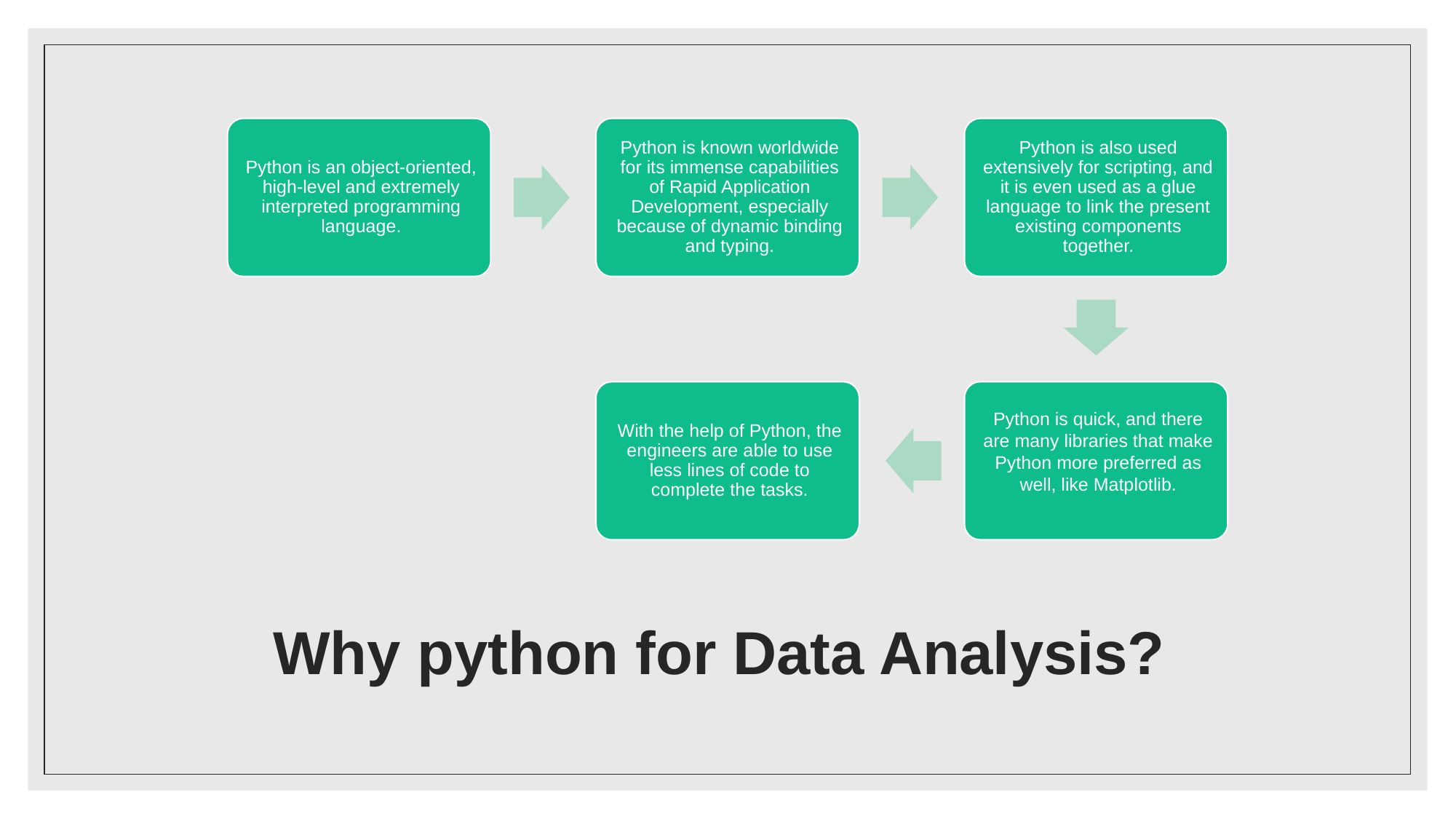

Python is an object-oriented, high-level and extremely interpreted programming language.

Python is known worldwide for its immense capabilities of Rapid Application Development, especially because of dynamic binding and typing.

Python is also used extensively for scripting, and it is even used as a glue language to link the present existing components together.

Python is quick, and there are many libraries that make Python more preferred as well, like Matplotlib.

With the help of Python, the engineers are able to use less lines of code to complete the tasks.
# Why python for Data Analysis?